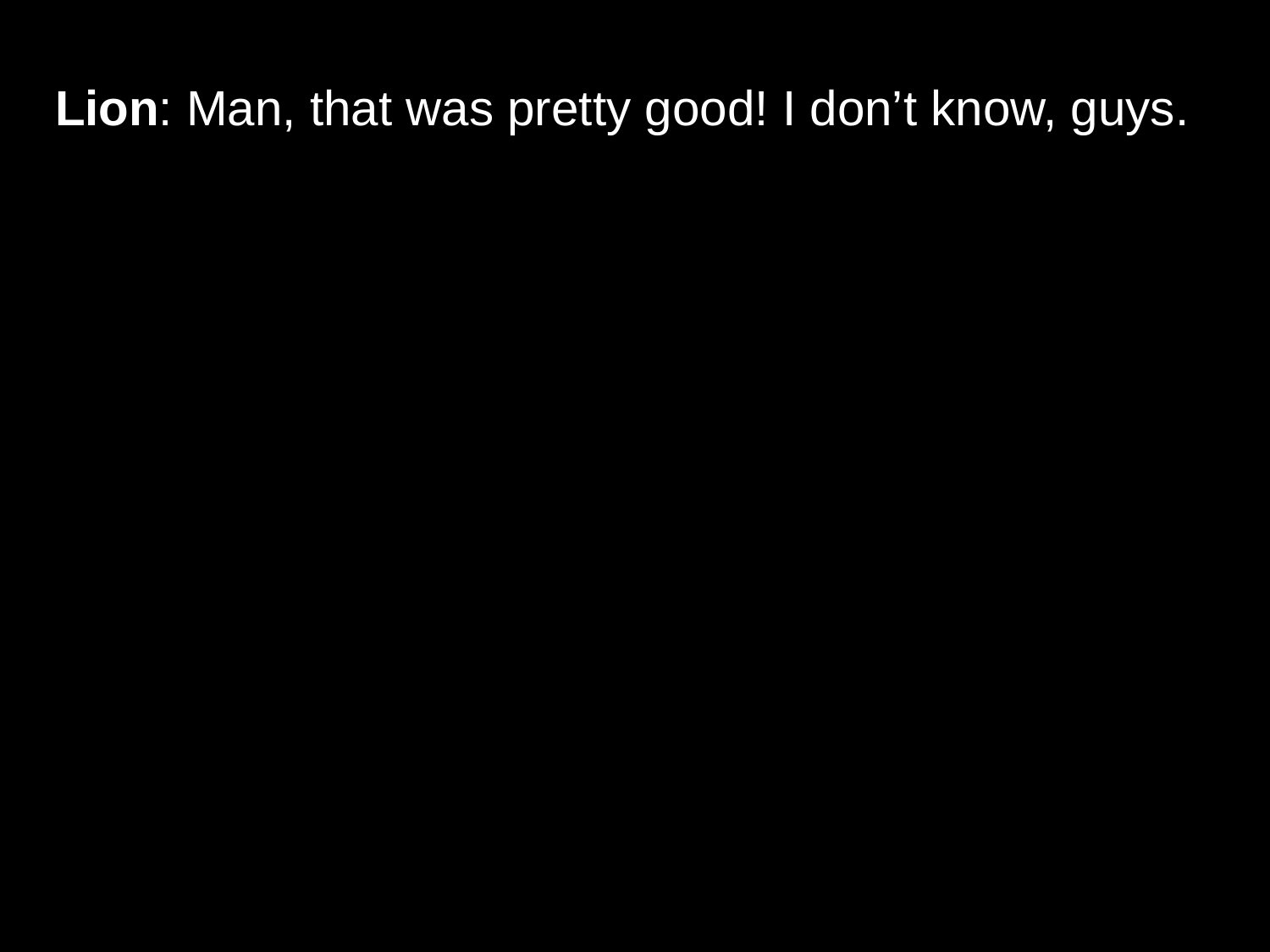

# Lion: Man, that was pretty good! I don’t know, guys.